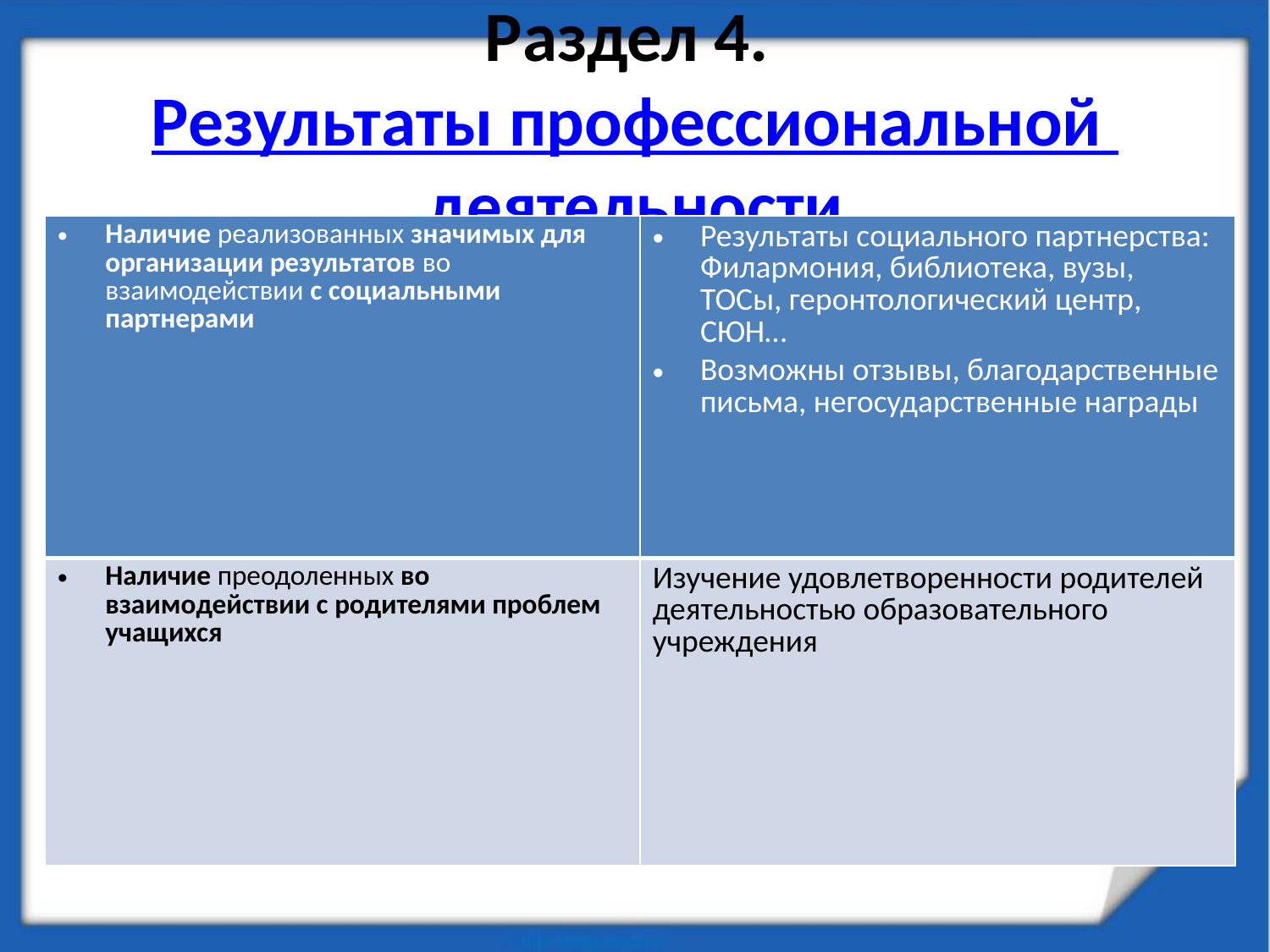

# Раздел 4. Результаты профессиональной деятельности
| Наличие реализованных значимых для организации результатов во взаимодействии с социальными партнерами | Результаты социального партнерства: Филармония, библиотека, вузы, ТОСы, геронтологический центр, СЮН… Возможны отзывы, благодарственные письма, негосударственные награды |
| --- | --- |
| Наличие преодоленных во взаимодействии с родителями проблем учащихся | Изучение удовлетворенности родителей деятельностью образовательного учреждения |